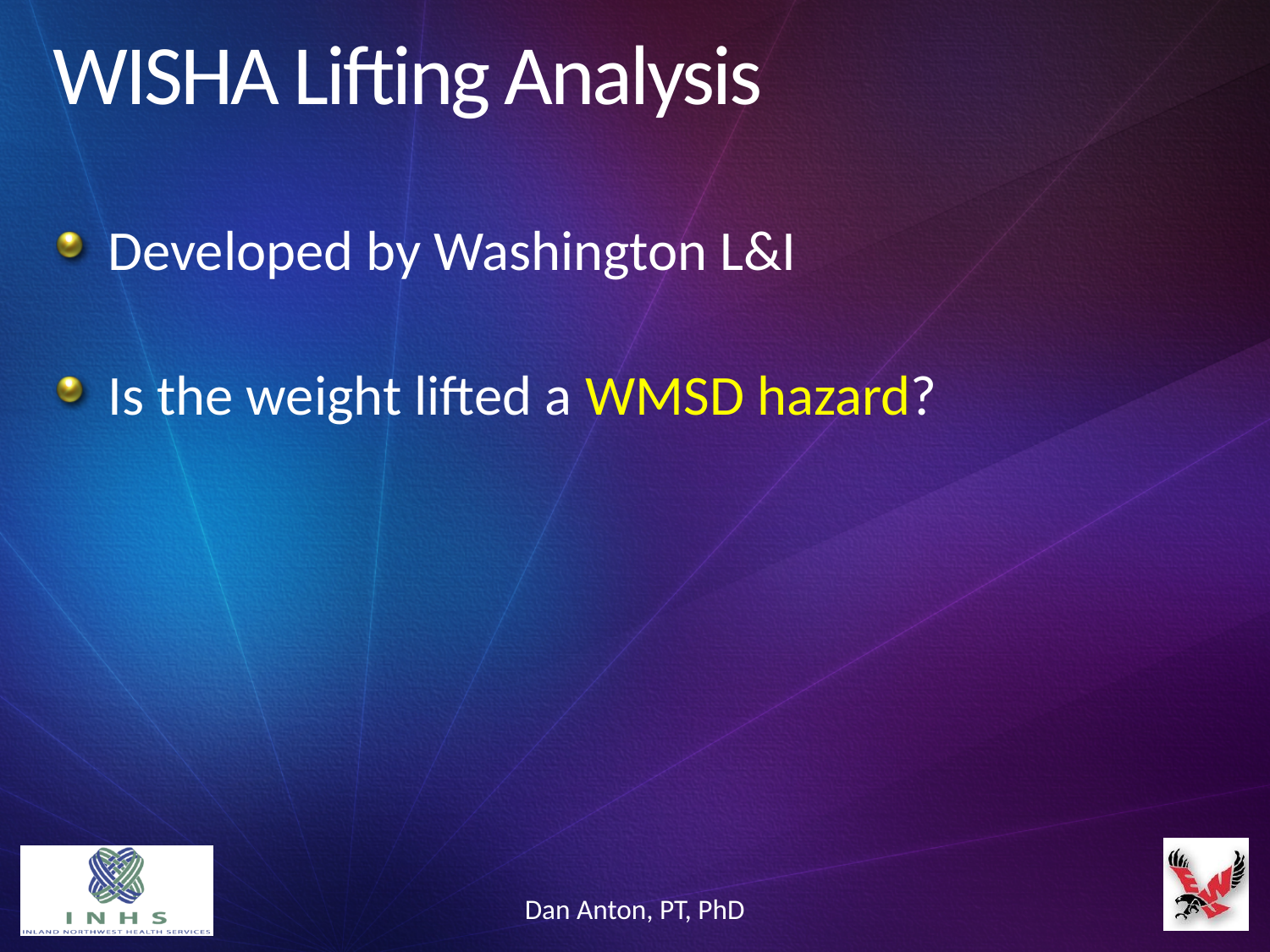

# WISHA Lifting Analysis
Developed by Washington L&I

Is the weight lifted a WMSD hazard?

Dan Anton, PT, PhD